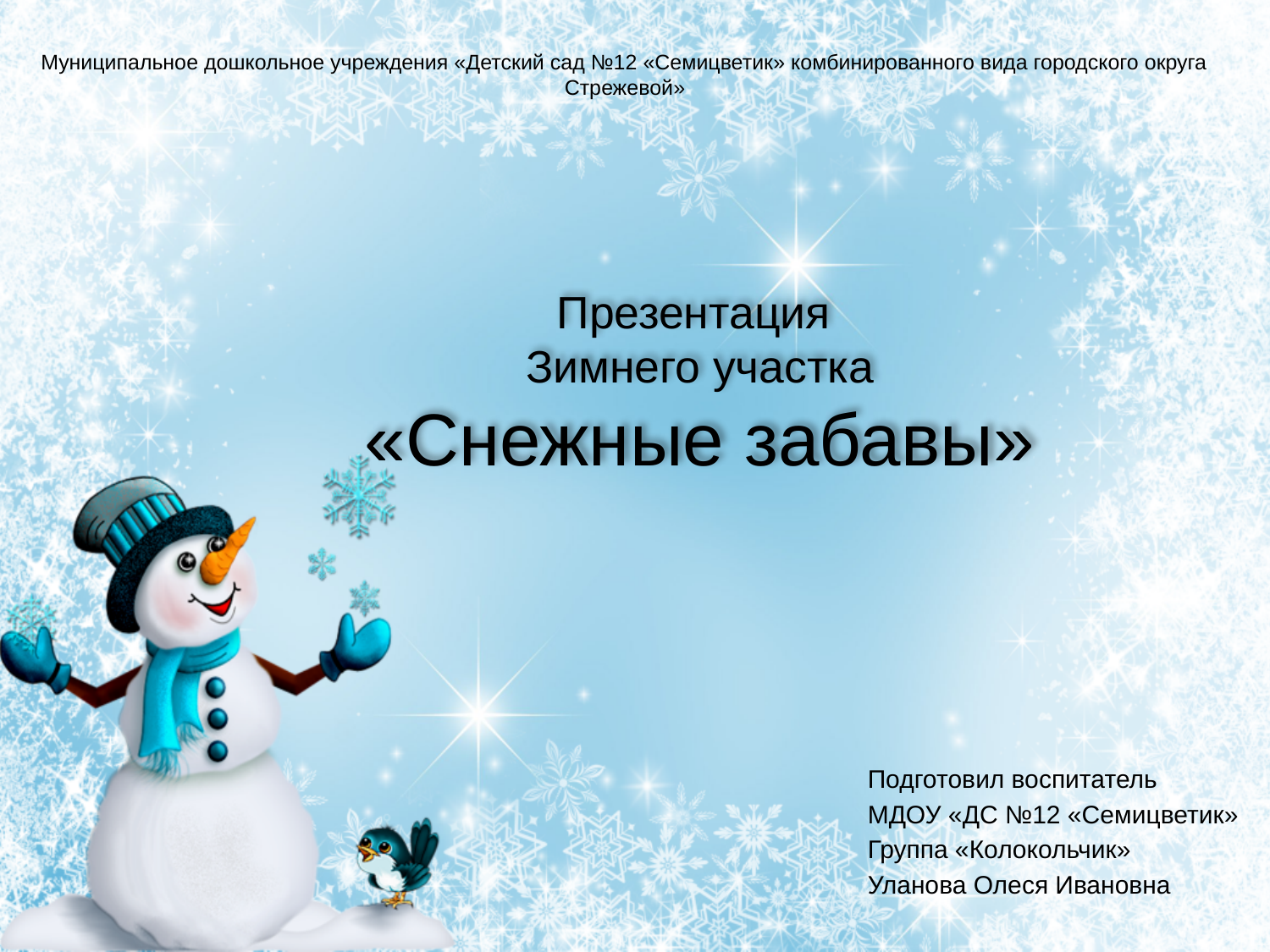

Муниципальное дошкольное учреждения «Детский сад №12 «Семицветик» комбинированного вида городского округа Стрежевой»
# Презентация Зимнего участка «Снежные забавы»
Подготовил воспитатель
МДОУ «ДС №12 «Семицветик»
Группа «Колокольчик»
Уланова Олеся Ивановна